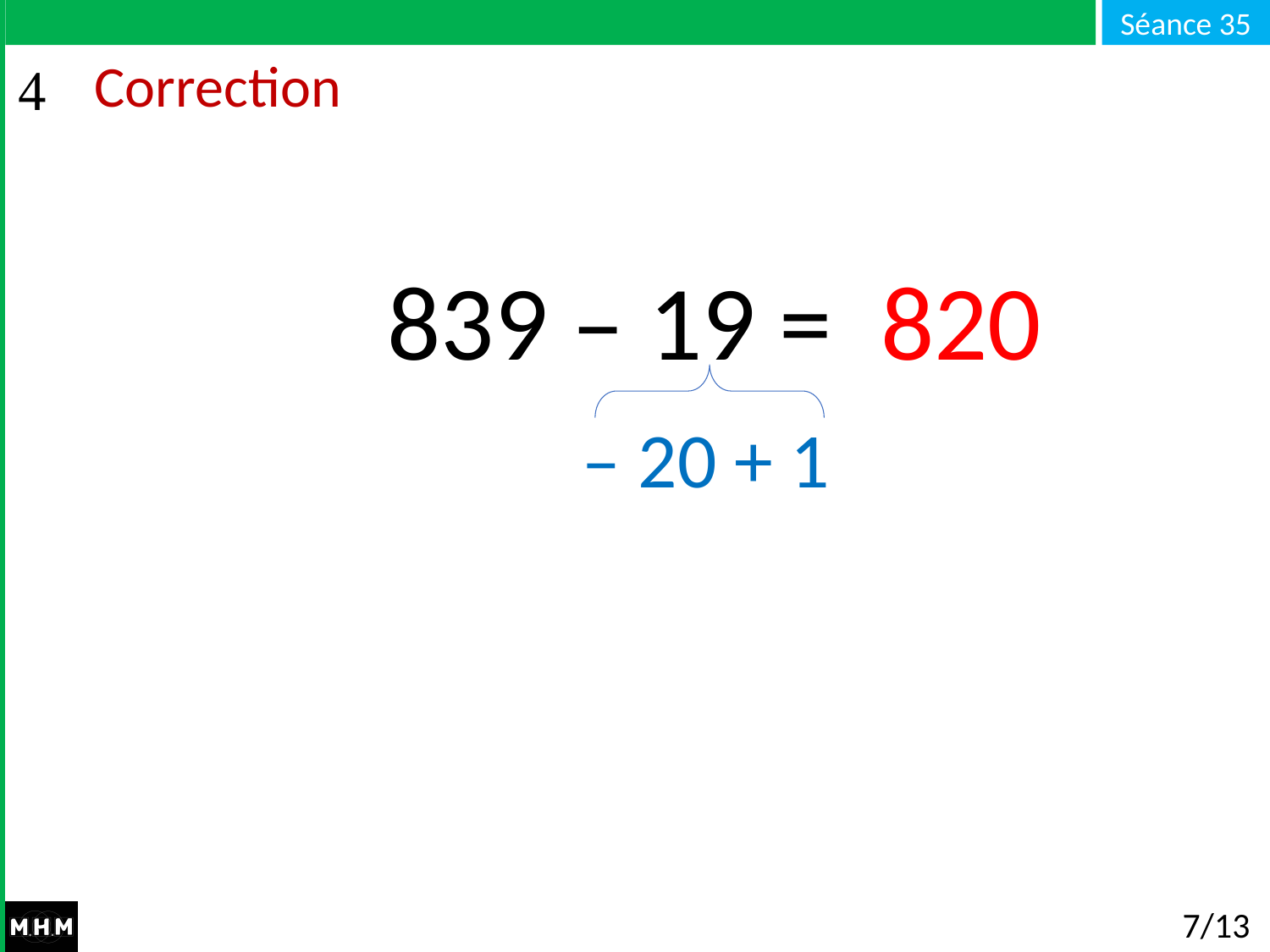

# Correction
820
839 – 19 =

– 20 + 1
7/13